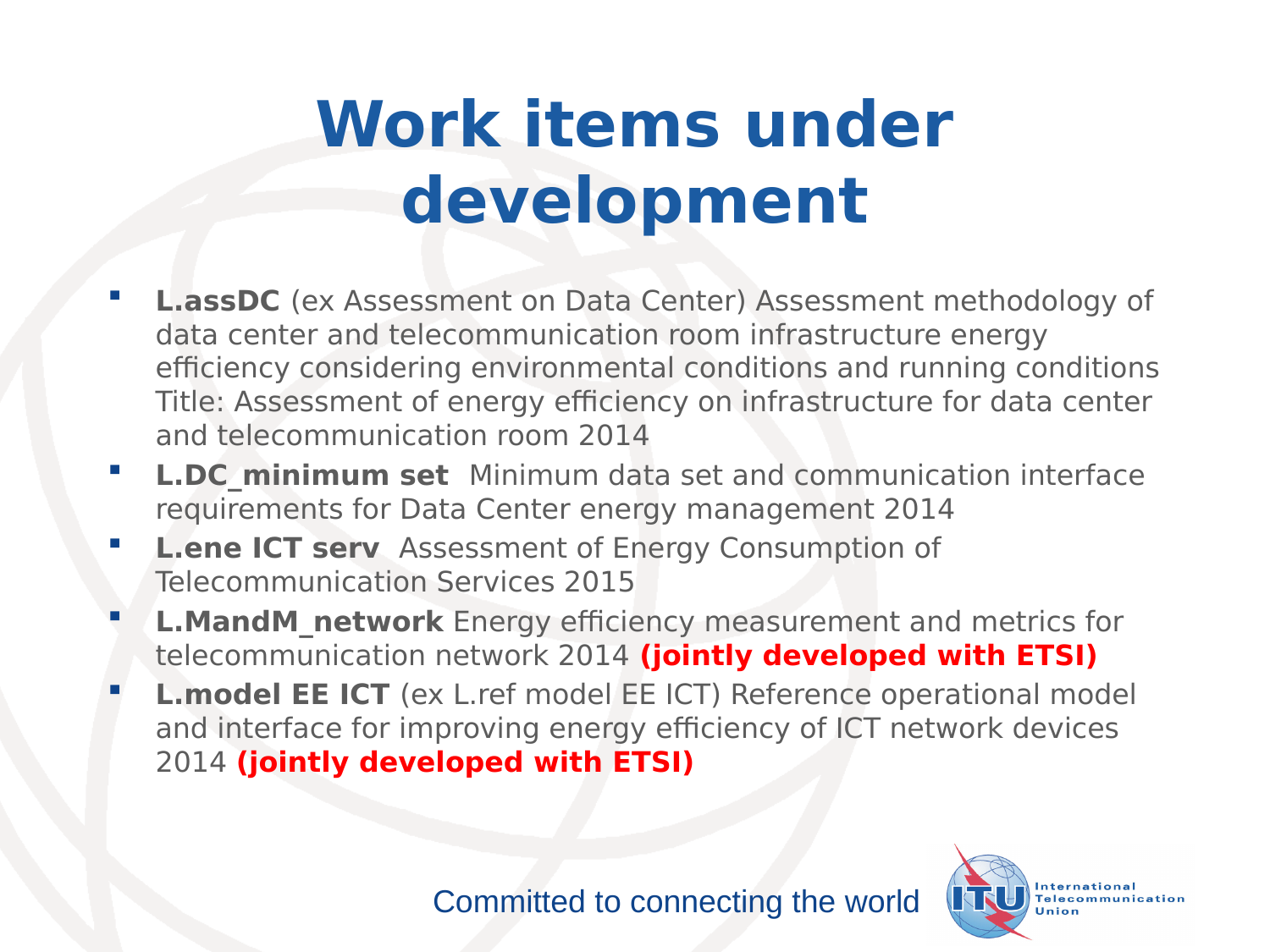

# Work items under development
L.assDC (ex Assessment on Data Center) Assessment methodology of data center and telecommunication room infrastructure energy efficiency considering environmental conditions and running conditions Title: Assessment of energy efficiency on infrastructure for data center and telecommunication room 2014
L.DC_minimum set  Minimum data set and communication interface requirements for Data Center energy management 2014
L.ene ICT serv  Assessment of Energy Consumption of Telecommunication Services 2015
L.MandM_network Energy efficiency measurement and metrics for telecommunication network 2014 (jointly developed with ETSI)
L.model EE ICT (ex L.ref model EE ICT) Reference operational model and interface for improving energy efficiency of ICT network devices 2014 (jointly developed with ETSI)